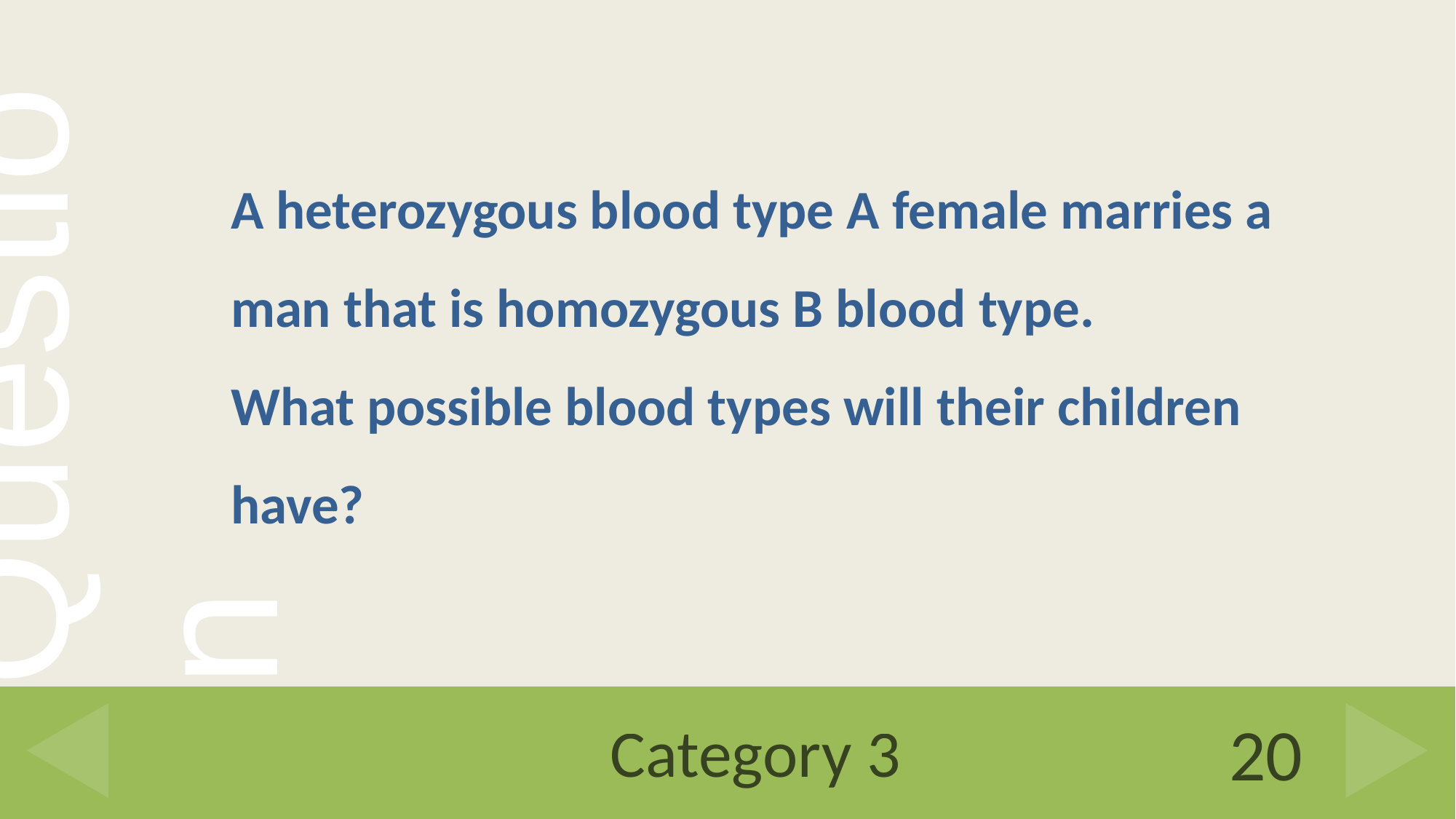

A heterozygous blood type A female marries a man that is homozygous B blood type.
What possible blood types will their children have?
# Category 3
20